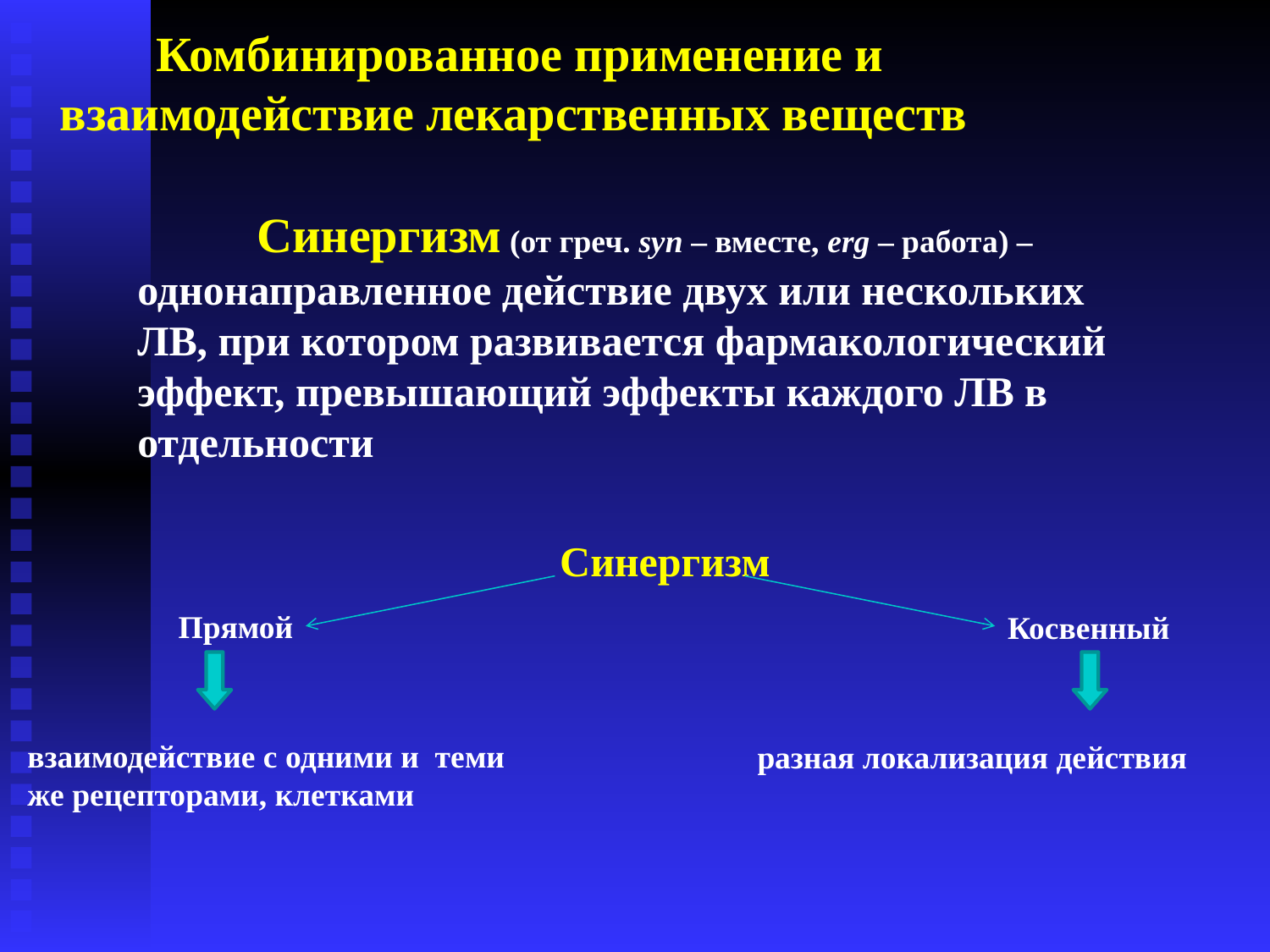

Комбинированное применение и взаимодействие лекарственных веществ
Синергизм (от греч. syn – вместе, erg – работа) –
однонаправленное действие двух или нескольких ЛВ, при котором развивается фармакологический эффект, превышающий эффекты каждого ЛВ в отдельности
Синергизм
Прямой
Косвенный

взаимодействие с одними и  теми же рецепторами, клетками
разная локализация действия